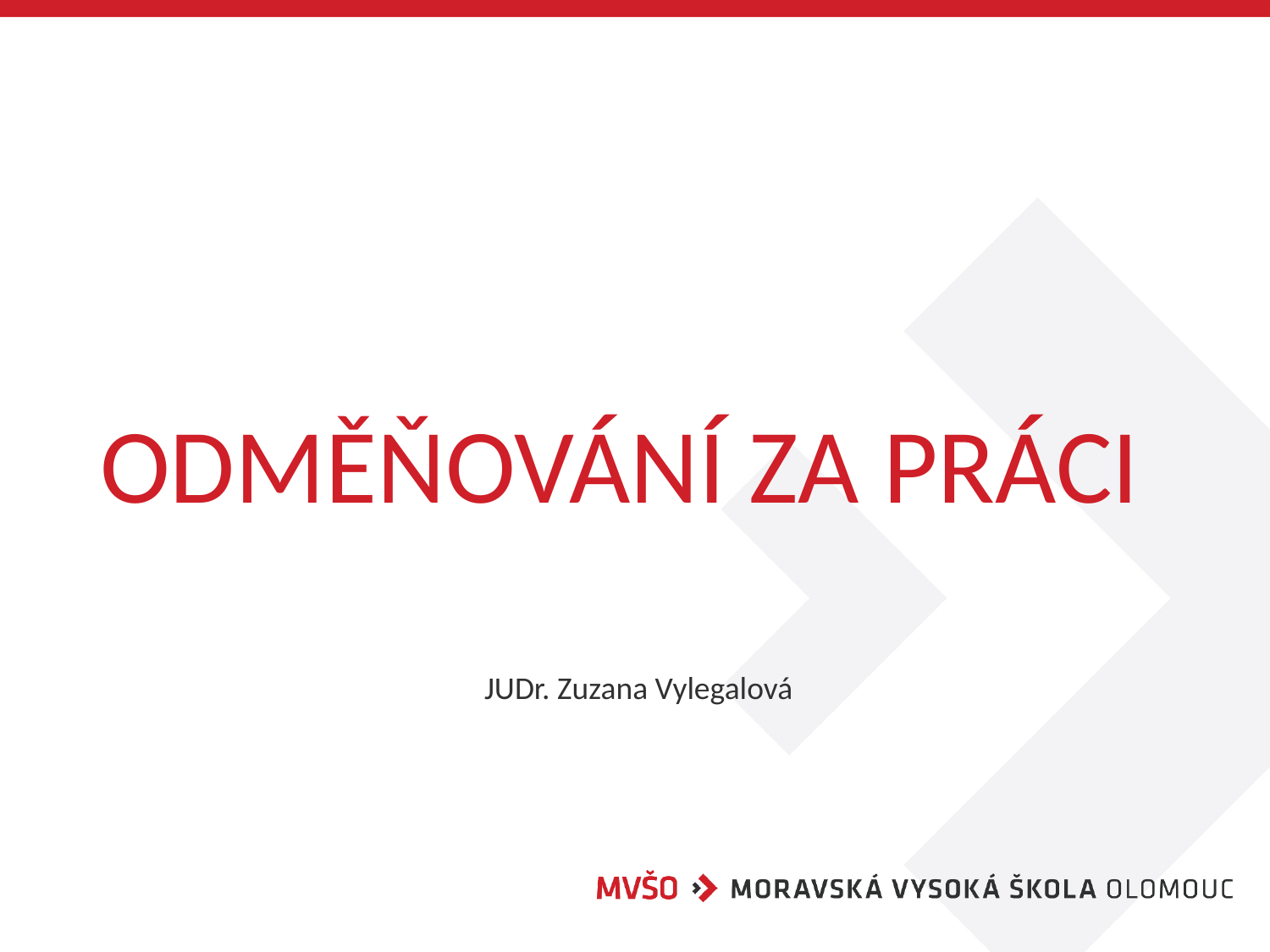

# ODMĚŇOVÁNÍ ZA PRÁCI
JUDr. Zuzana Vylegalová